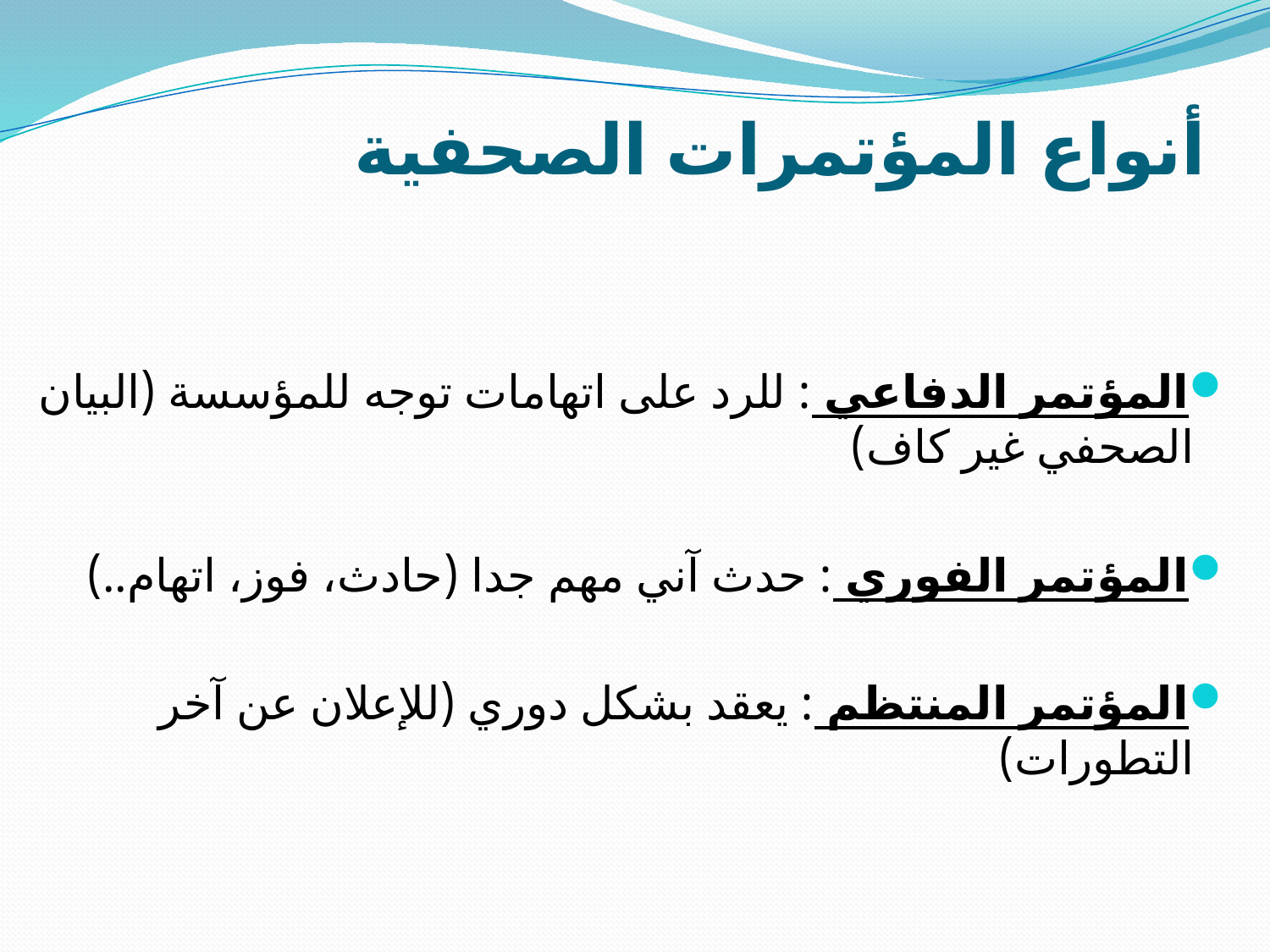

# أنواع المؤتمرات الصحفية
المؤتمر الدفاعي : للرد على اتهامات توجه للمؤسسة (البيان الصحفي غير كاف)

المؤتمر الفوري : حدث آني مهم جدا (حادث، فوز، اتهام..)

المؤتمر المنتظم : يعقد بشكل دوري (للإعلان عن آخر التطورات)